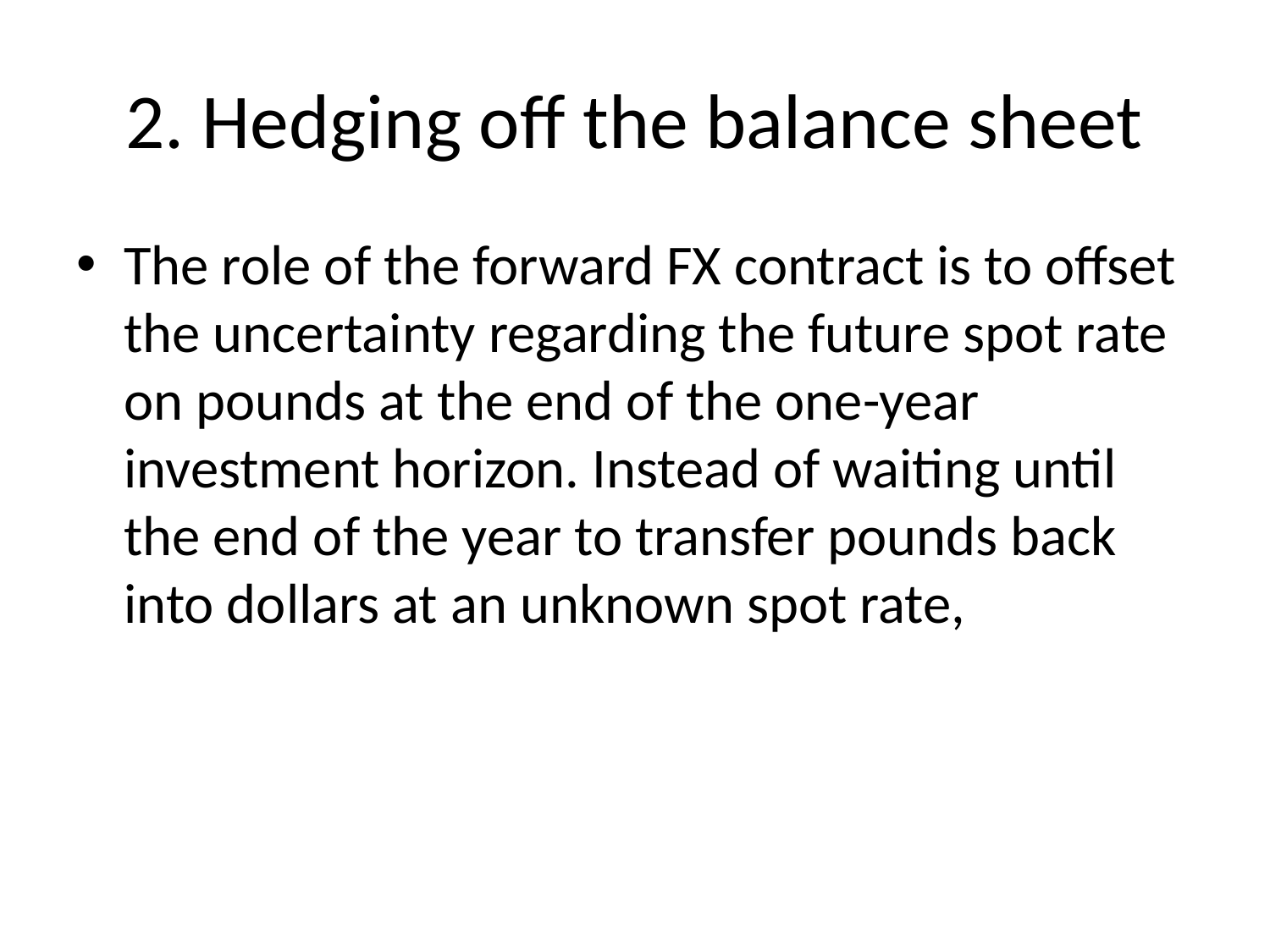

# 2. Hedging off the balance sheet
The role of the forward FX contract is to offset the uncertainty regarding the future spot rate on pounds at the end of the one-year investment horizon. Instead of waiting until the end of the year to transfer pounds back into dollars at an unknown spot rate,